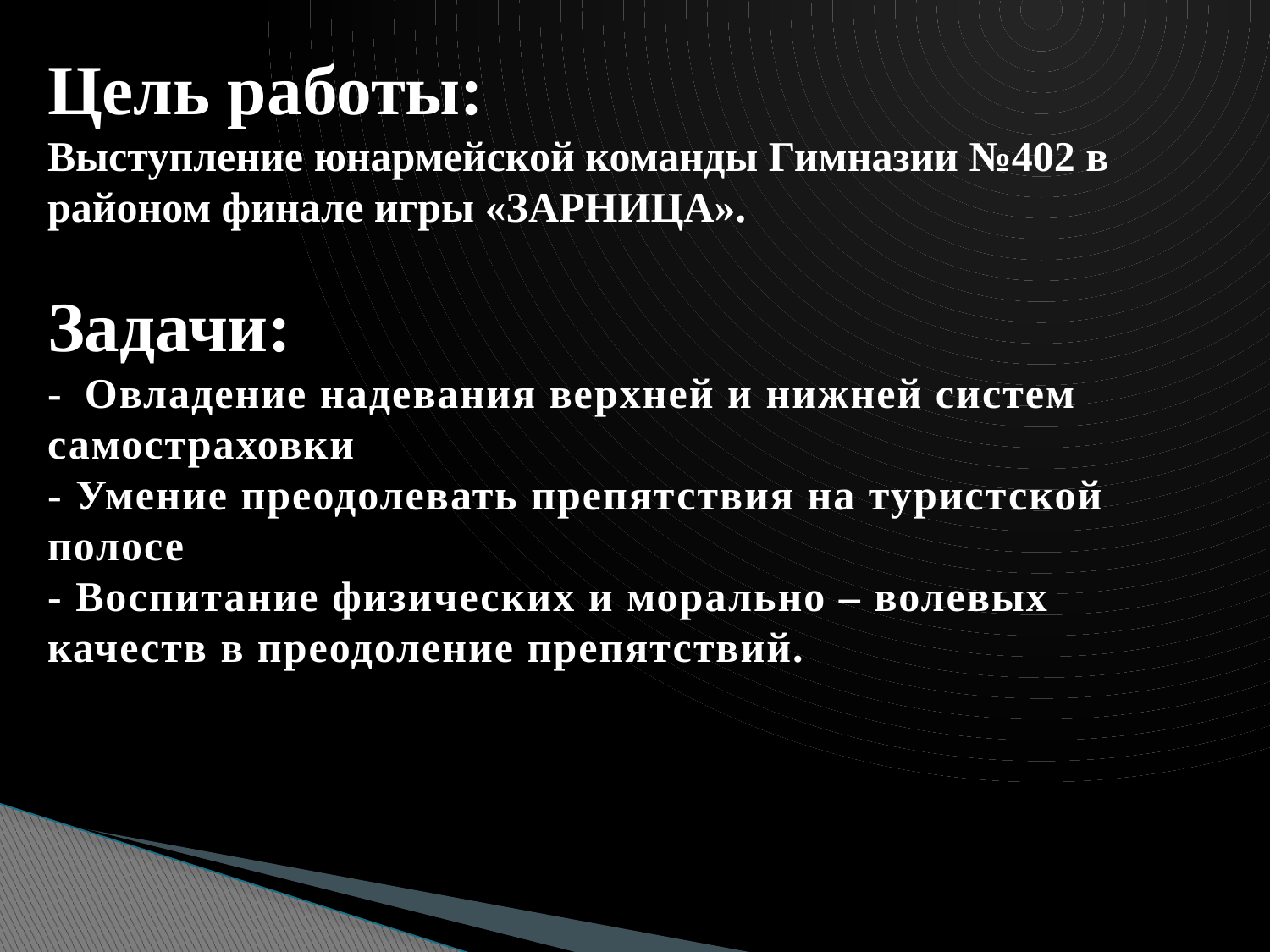

# Цель работы: Выступление юнармейской команды Гимназии №402 в районом финале игры «ЗАРНИЦА». Задачи: -  Овладение надевания верхней и нижней систем самостраховки - Умение преодолевать препятствия на туристской полосе - Воспитание физических и морально – волевых качеств в преодоление препятствий.